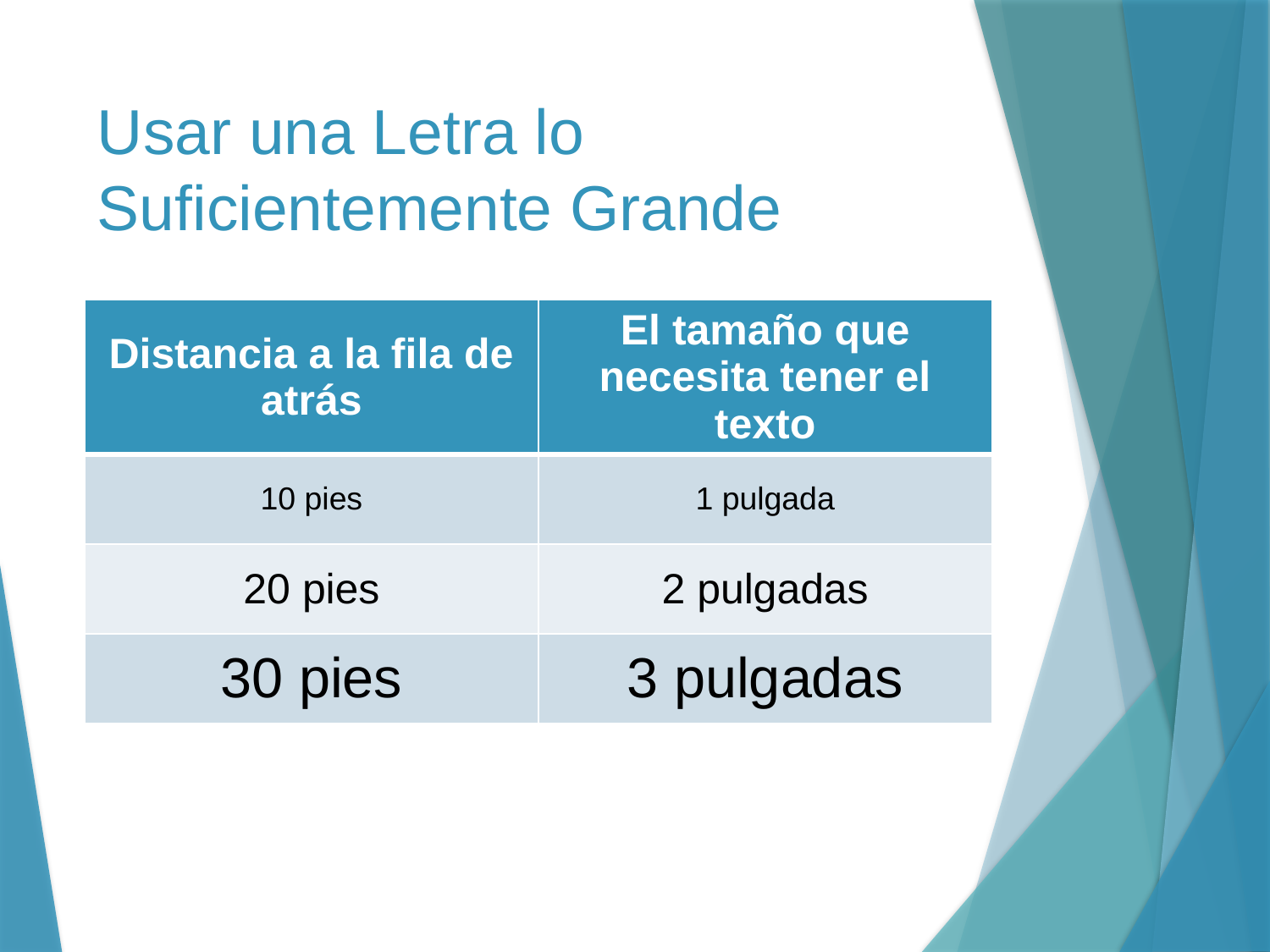

# Usar una Letra lo Suficientemente Grande
| Distancia a la fila de atrás | El tamaño que necesita tener el texto |
| --- | --- |
| 10 pies | 1 pulgada |
| 20 pies | 2 pulgadas |
| 30 pies | 3 pulgadas |